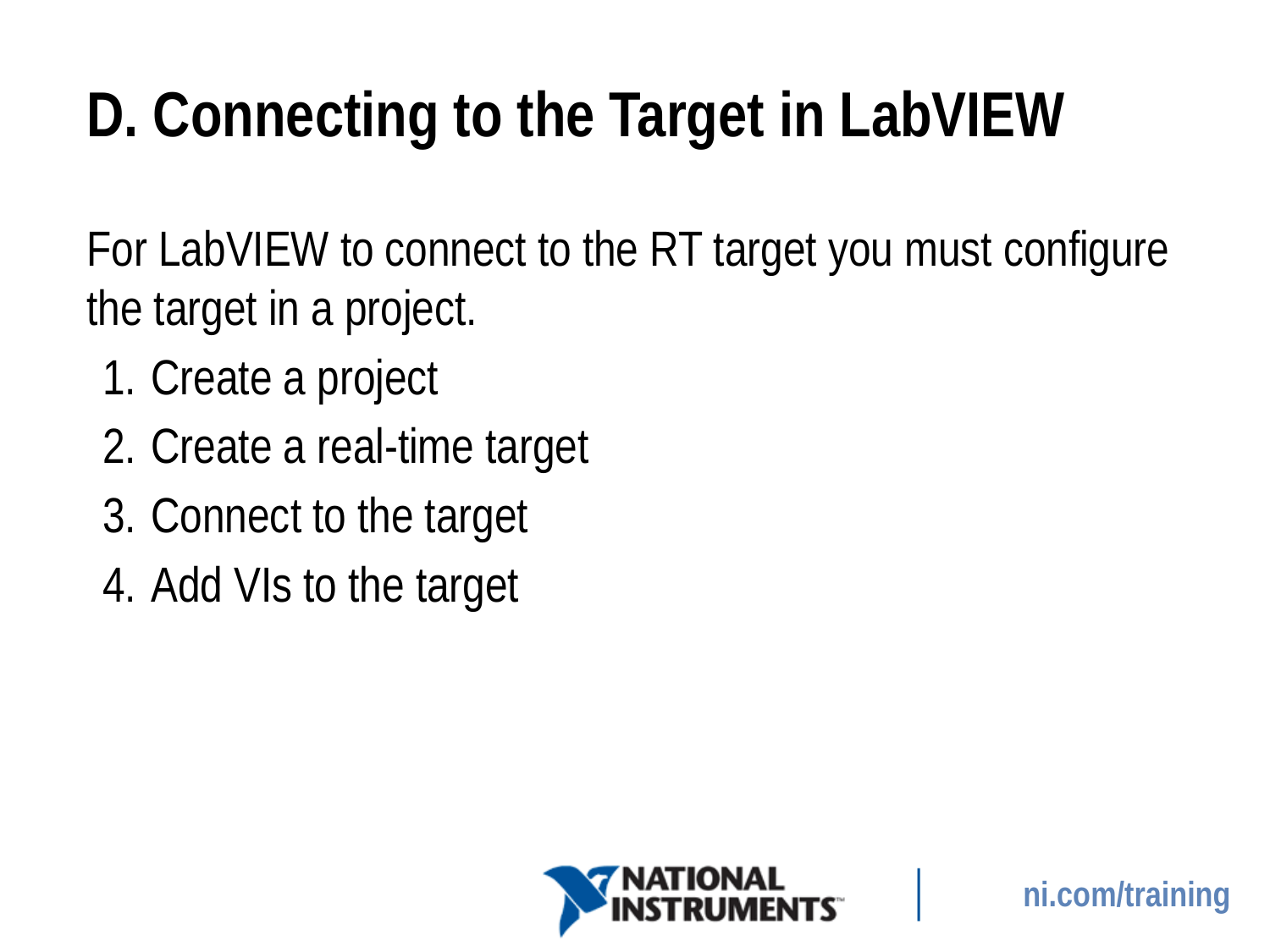

# D. Connecting to the Target in LabVIEW
For LabVIEW to connect to the RT target you must configure the target in a project.
Create a project
Create a real-time target
Connect to the target
Add VIs to the target